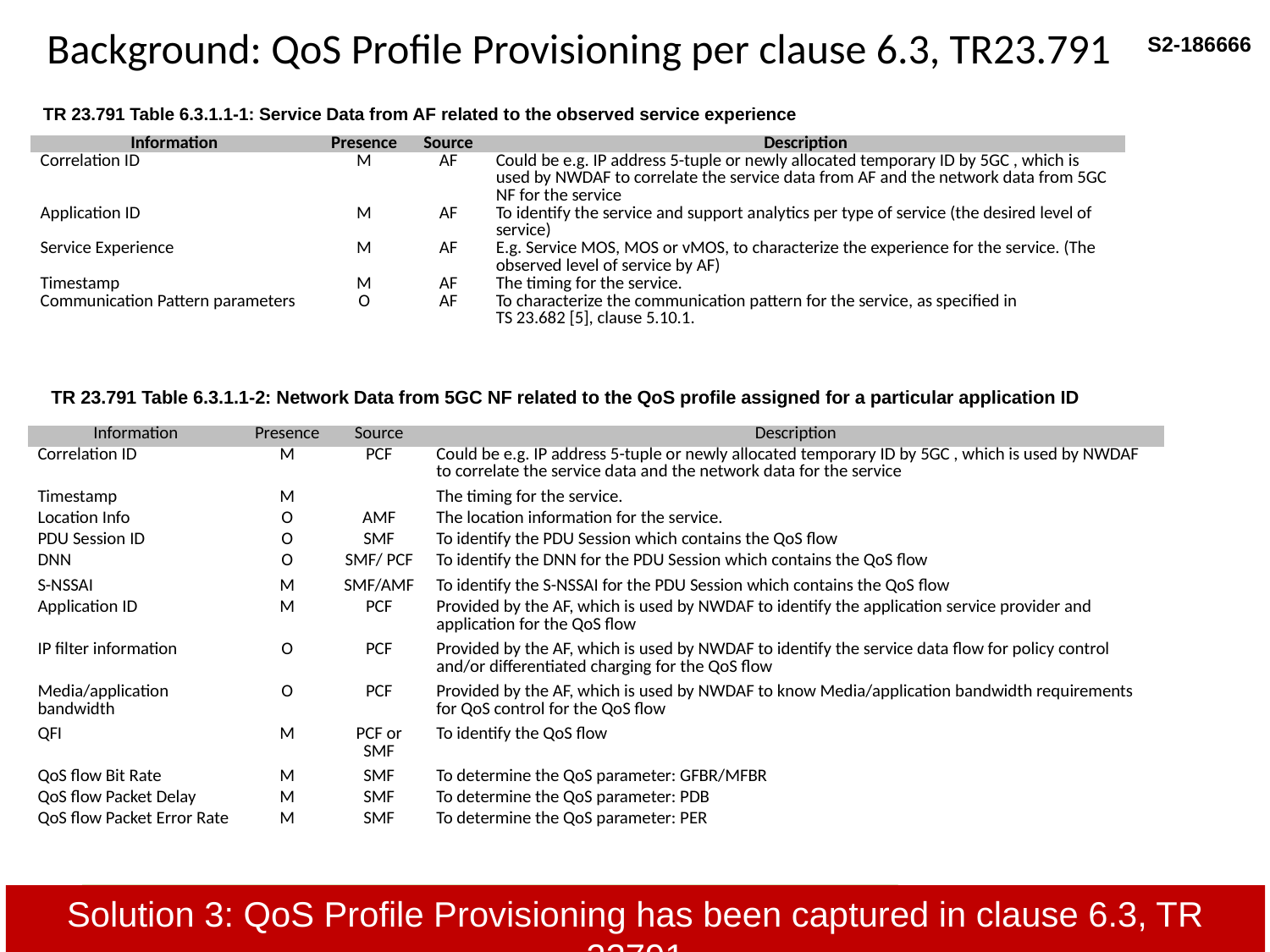

# Background: QoS Profile Provisioning per clause 6.3, TR23.791
TR 23.791 Table 6.3.1.1-1: Service Data from AF related to the observed service experience
| Information | Presence | Source | Description |
| --- | --- | --- | --- |
| Correlation ID | M | AF | Could be e.g. IP address 5-tuple or newly allocated temporary ID by 5GC , which is used by NWDAF to correlate the service data from AF and the network data from 5GC NF for the service |
| Application ID | M | AF | To identify the service and support analytics per type of service (the desired level of service) |
| Service Experience | M | AF | E.g. Service MOS, MOS or vMOS, to characterize the experience for the service. (The observed level of service by AF) |
| Timestamp | M | AF | The timing for the service. |
| Communication Pattern parameters | O | AF | To characterize the communication pattern for the service, as specified in TS 23.682 [5], clause 5.10.1. |
TR 23.791 Table 6.3.1.1-2: Network Data from 5GC NF related to the QoS profile assigned for a particular application ID
| Information | Presence | Source | Description |
| --- | --- | --- | --- |
| Correlation ID | M | PCF | Could be e.g. IP address 5-tuple or newly allocated temporary ID by 5GC , which is used by NWDAF to correlate the service data and the network data for the service |
| Timestamp | M |  | The timing for the service. |
| Location Info | O | AMF | The location information for the service. |
| PDU Session ID | O | SMF | To identify the PDU Session which contains the QoS flow |
| DNN | O | SMF/ PCF | To identify the DNN for the PDU Session which contains the QoS flow |
| S-NSSAI | M | SMF/AMF | To identify the S-NSSAI for the PDU Session which contains the QoS flow |
| Application ID | M | PCF | Provided by the AF, which is used by NWDAF to identify the application service provider and application for the QoS flow |
| IP filter information | O | PCF | Provided by the AF, which is used by NWDAF to identify the service data flow for policy control and/or differentiated charging for the QoS flow |
| Media/application bandwidth | O | PCF | Provided by the AF, which is used by NWDAF to know Media/application bandwidth requirements for QoS control for the QoS flow |
| QFI | M | PCF or SMF | To identify the QoS flow |
| QoS flow Bit Rate | M | SMF | To determine the QoS parameter: GFBR/MFBR |
| QoS flow Packet Delay | M | SMF | To determine the QoS parameter: PDB |
| QoS flow Packet Error Rate | M | SMF | To determine the QoS parameter: PER |
Solution 3: QoS Profile Provisioning has been captured in clause 6.3, TR 23791